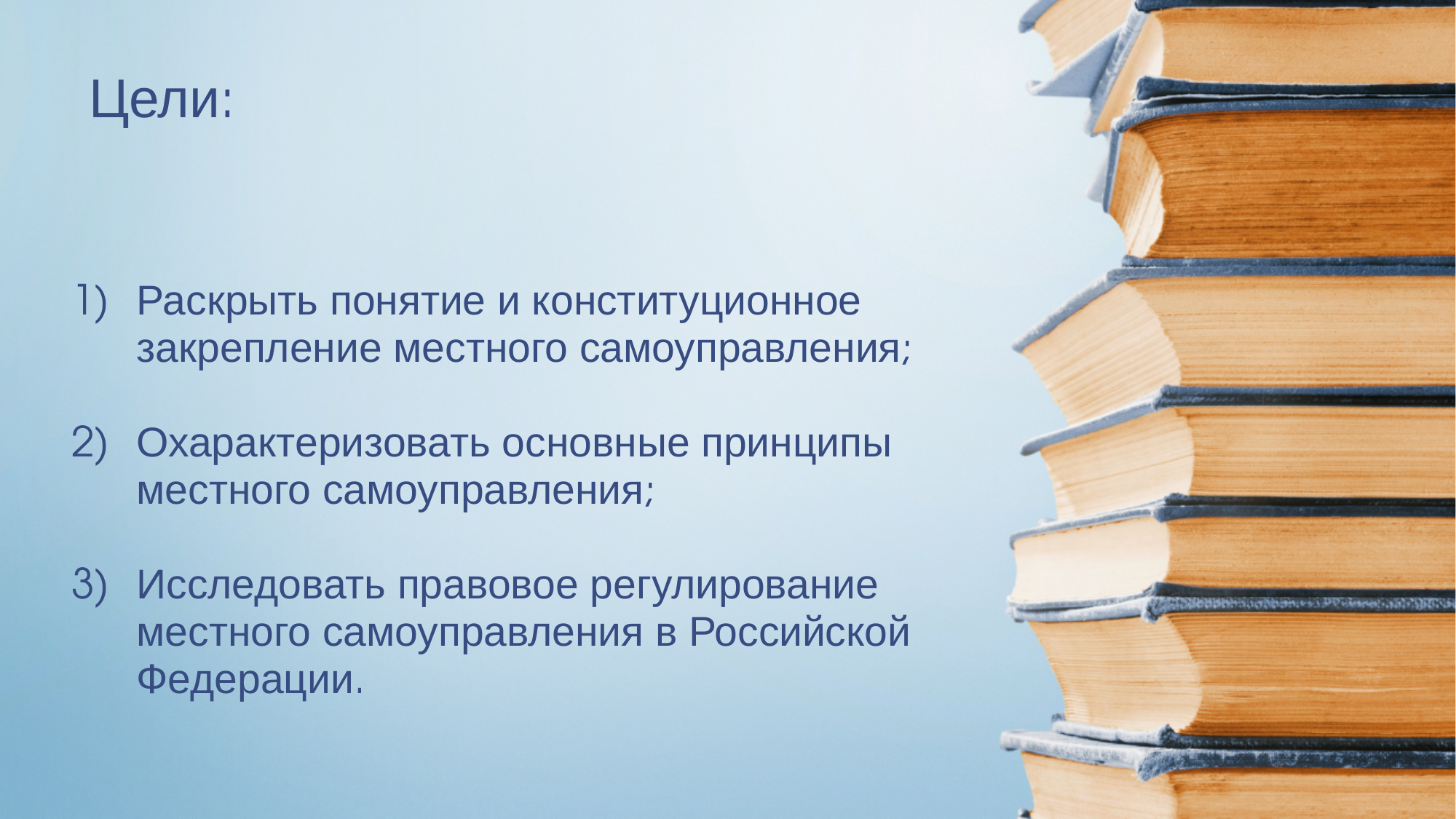

# Цели:
Раскрыть понятие и конституционное закрепление местного самоуправления;

Охарактеризовать основные принципы местного самоуправления;

Исследовать правовое регулирование местного самоуправления в Российской Федерации.